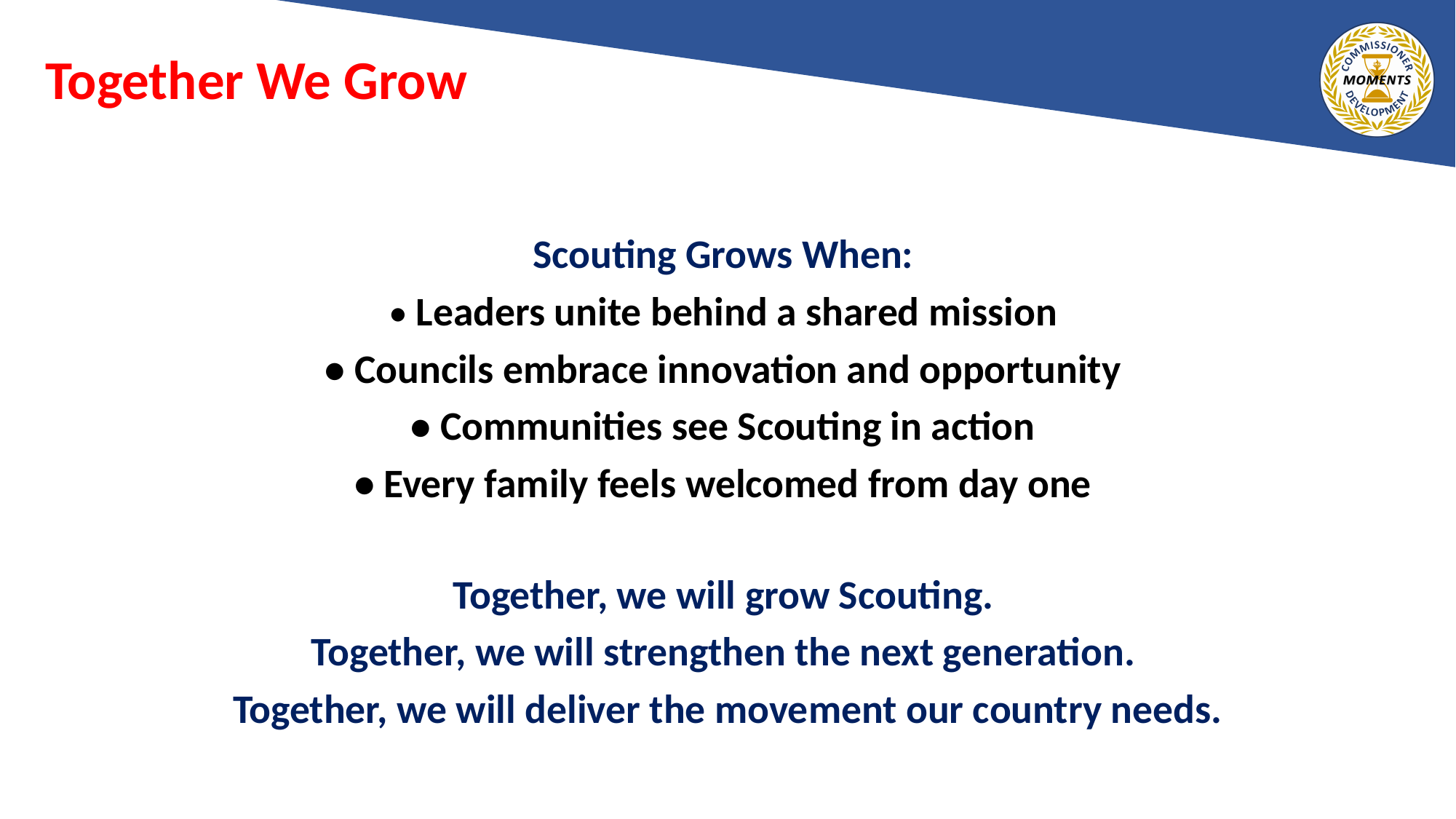

# Together We Grow

Scouting Grows When:
• Leaders unite behind a shared mission
• Councils embrace innovation and opportunity
• Communities see Scouting in action
• Every family feels welcomed from day one

Together, we will grow Scouting.
Together, we will strengthen the next generation.
Together, we will deliver the movement our country needs.